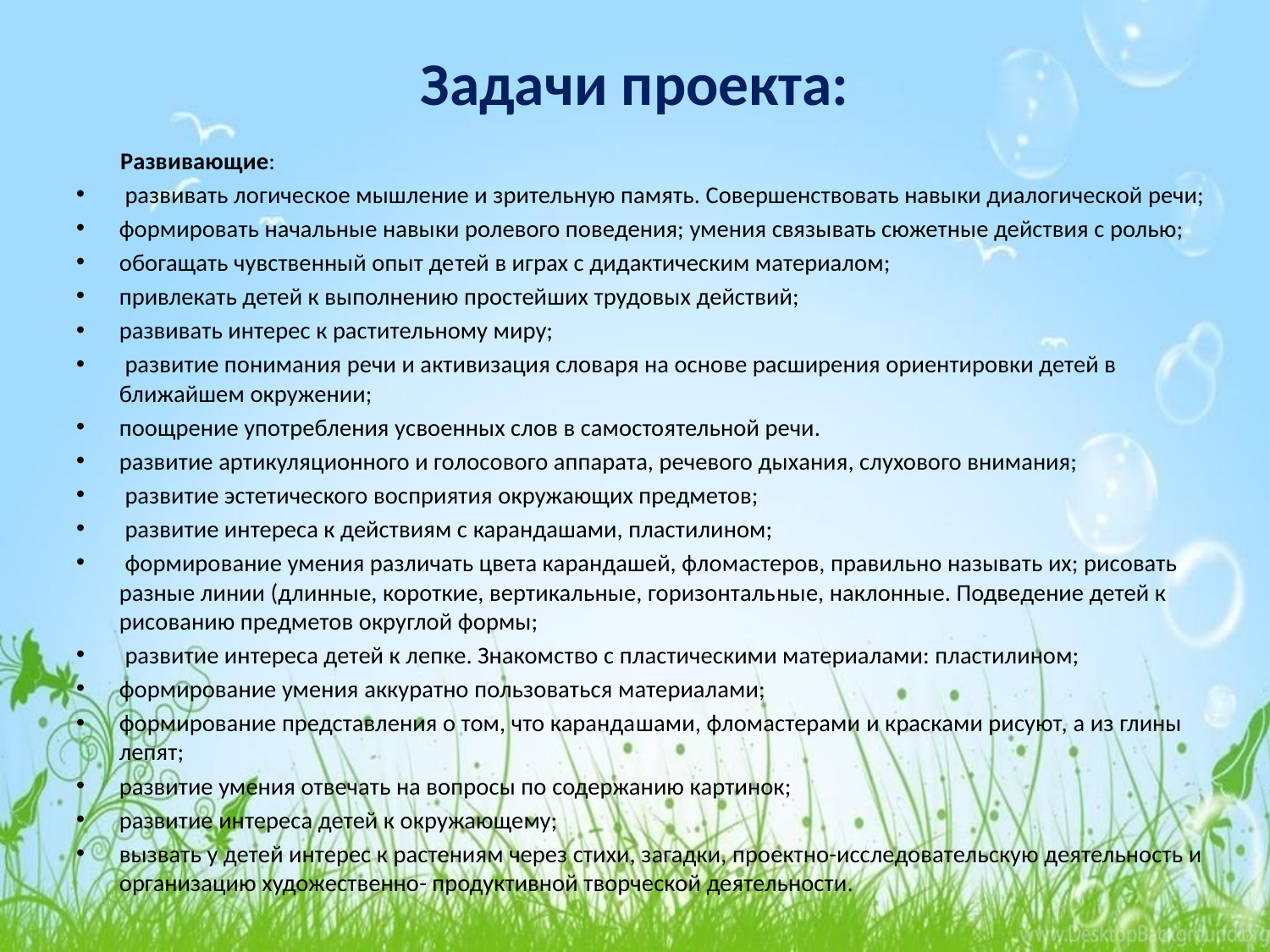

# Задачи проекта:
        Развивающие:
 развивать логическое мышление и зрительную память. Совершенствовать навыки диалогической речи;
формировать начальные навыки ролевого поведения; умения связывать сюжетные действия с ролью;
обогащать чувственный опыт де­тей в играх с дидактическим материалом;
привлекать детей к выполнению простейших трудовых действий;
развивать интерес к растительному миру;
 развитие понимания речи и активизация словаря на основе расширения ориентировки детей в ближайшем окружении;
поощрение употребления усвоенных слов в самостоятельной речи.
развитие артикуляционного и голосового аппарата, речевого дыхания, слухового внимания;
 развитие эстетического восприятия окружающих предметов;
 развитие интереса к действиям с карандашами, пластилином;
 формирование умения различать цвета карандашей, фломастеров, правильно называть их; рисовать разные линии (длинные, короткие, вертикальные, горизонталь­ные, наклонные. Подведение детей к рисованию предметов округлой формы;
 развитие интереса детей к лепке. Знакомство с пластическими материалами: пластилином;
формирование умения аккуратно пользоваться материалами;
формирование представления о том, что каранда­шами, фломастерами и красками рисуют, а из глины лепят;
развитие умения отвечать на вопросы по содержанию картинок;
развитие интереса детей к окружающему;
вызвать у детей интерес к растениям через стихи, загадки, проектно-исследовательскую деятельность и организацию художественно- продуктивной творческой деятельности.